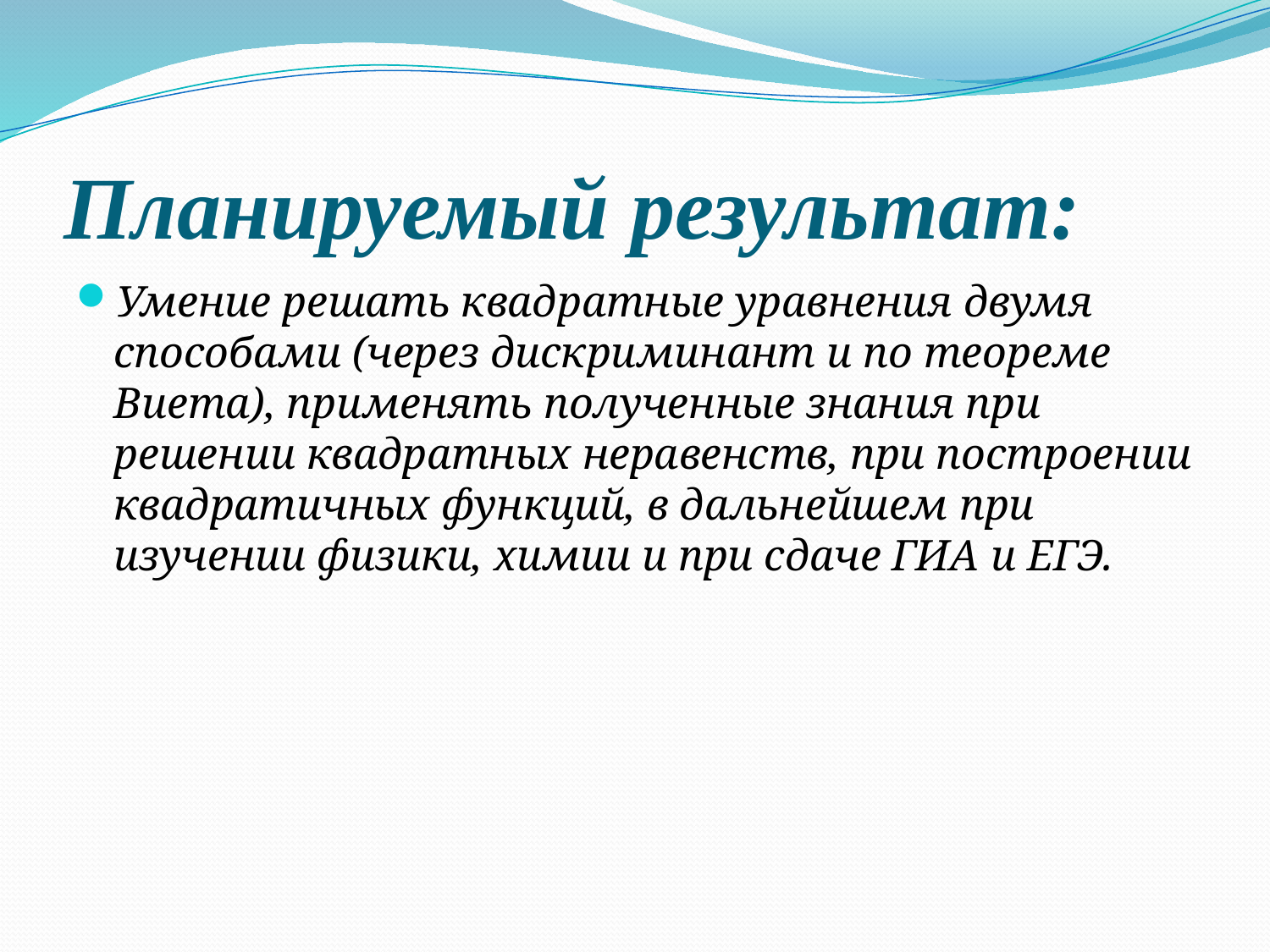

# Планируемый результат:
Умение решать квадратные уравнения двумя способами (через дискриминант и по теореме Виета), применять полученные знания при решении квадратных неравенств, при построении квадратичных функций, в дальнейшем при изучении физики, химии и при сдаче ГИА и ЕГЭ.